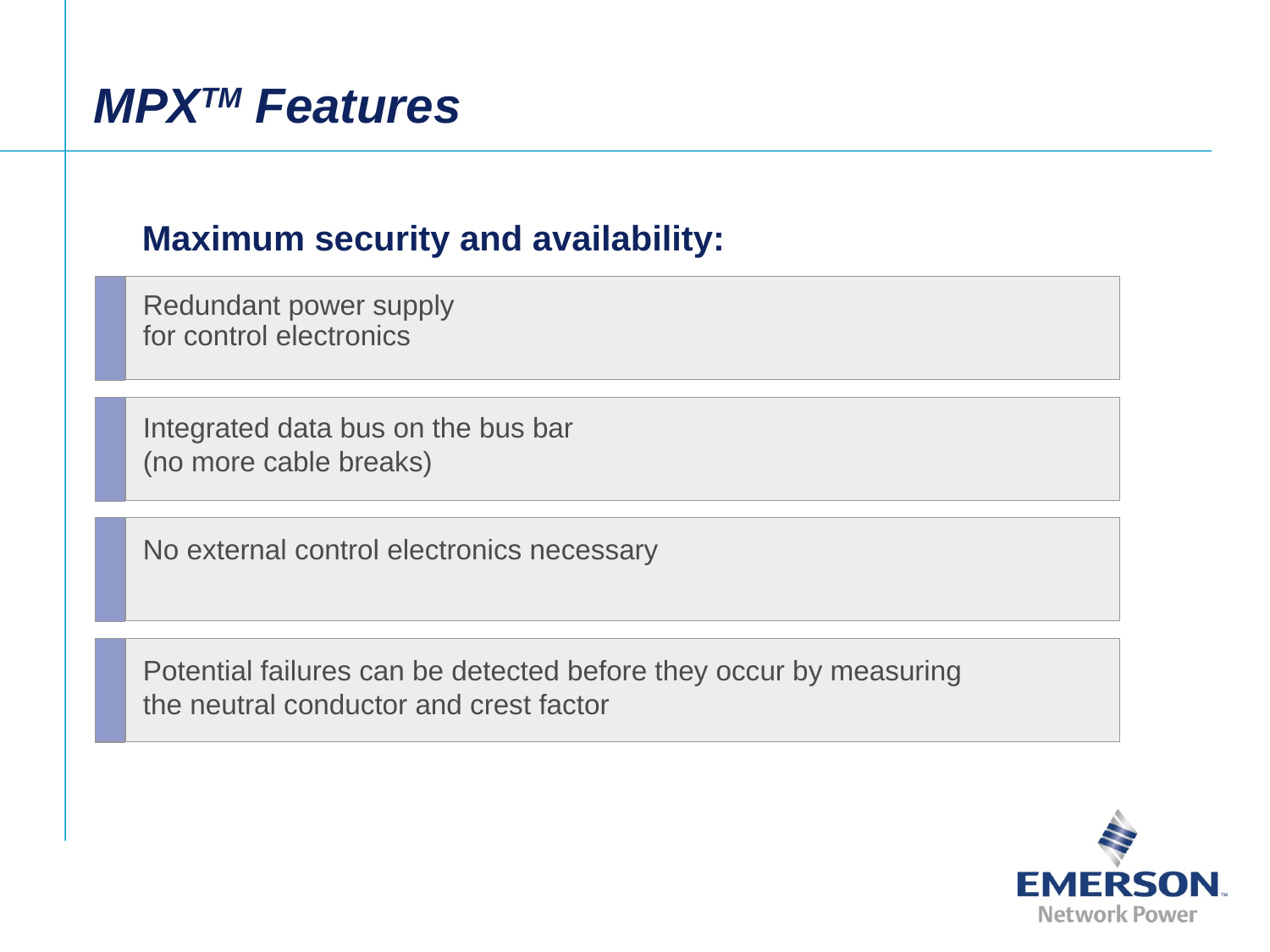

# MPXTM Features
Maximum security and availability:

	Redundant power supply
for control electronics

	Integrated data bus on the bus bar
(no more cable breaks)

	No external control electronics necessary

	Potential failures can be detected before they occur by measuring the neutral conductor and crest factor